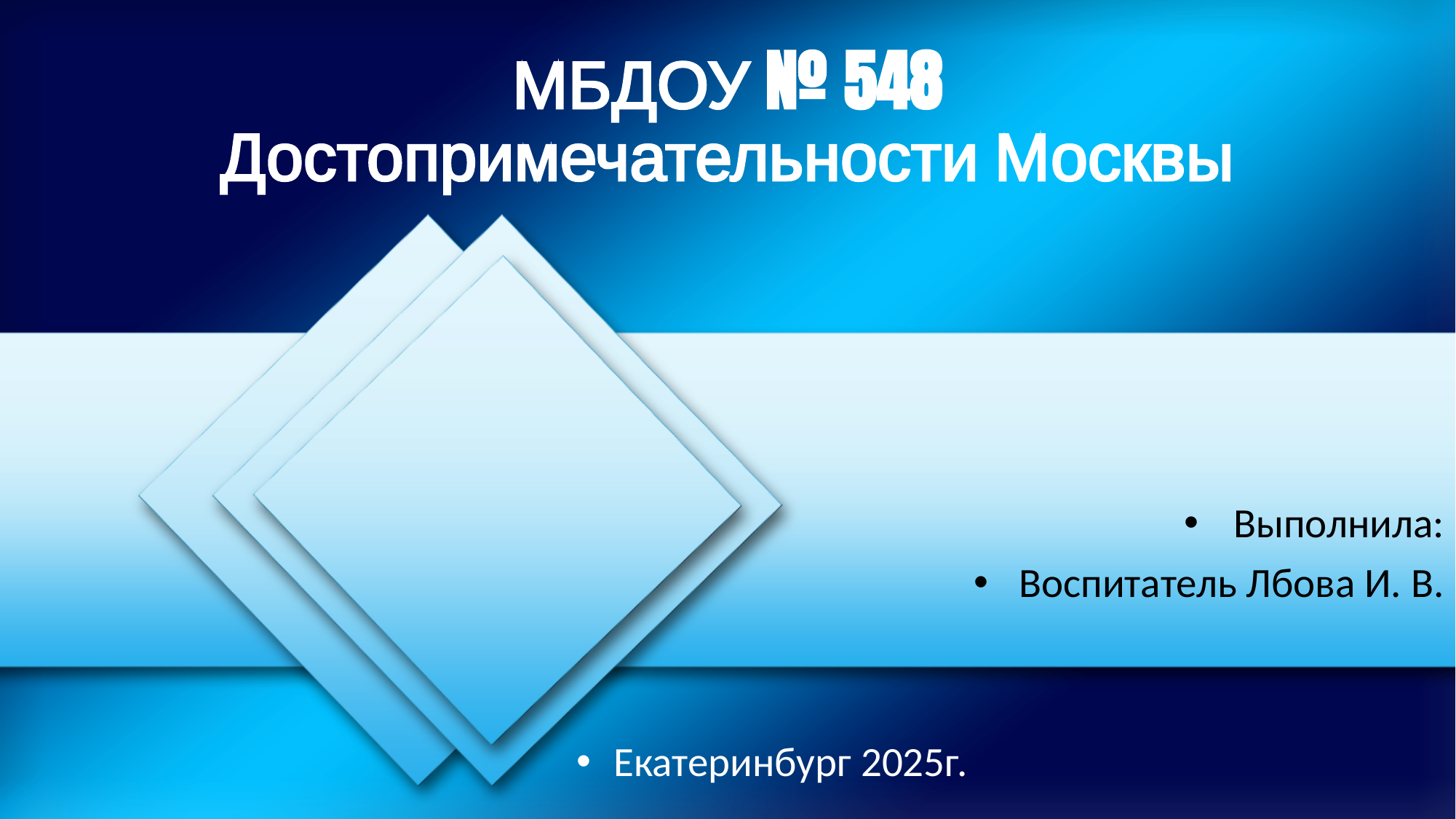

# МБДОУ № 548 Достопримечательности Москвы
Выполнила:
Воспитатель Лбова И. В.

Екатеринбург 2025г.